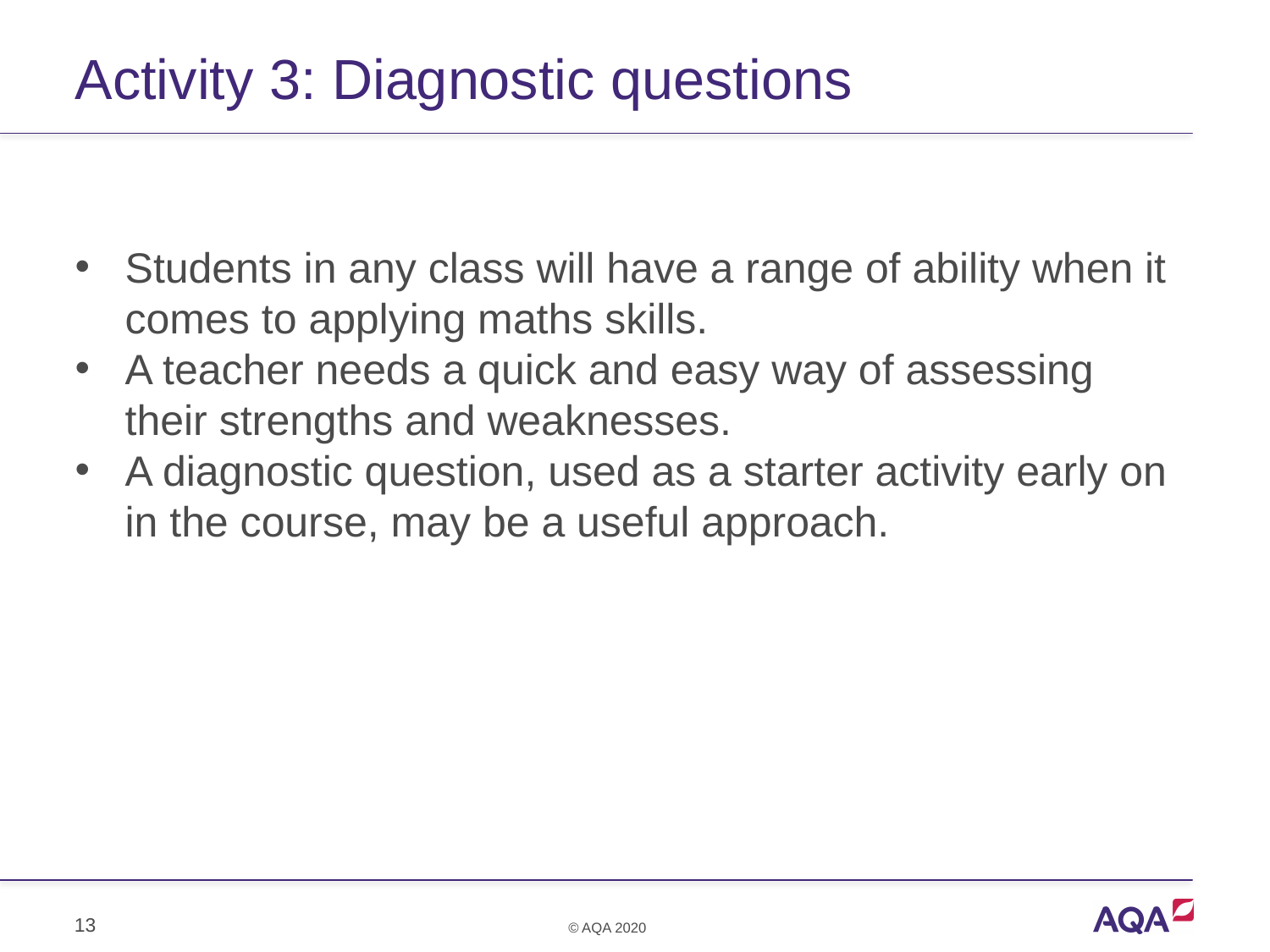

# Activity 3: Diagnostic questions
Students in any class will have a range of ability when it comes to applying maths skills.
A teacher needs a quick and easy way of assessing their strengths and weaknesses.
A diagnostic question, used as a starter activity early on in the course, may be a useful approach.
13
© AQA 2020